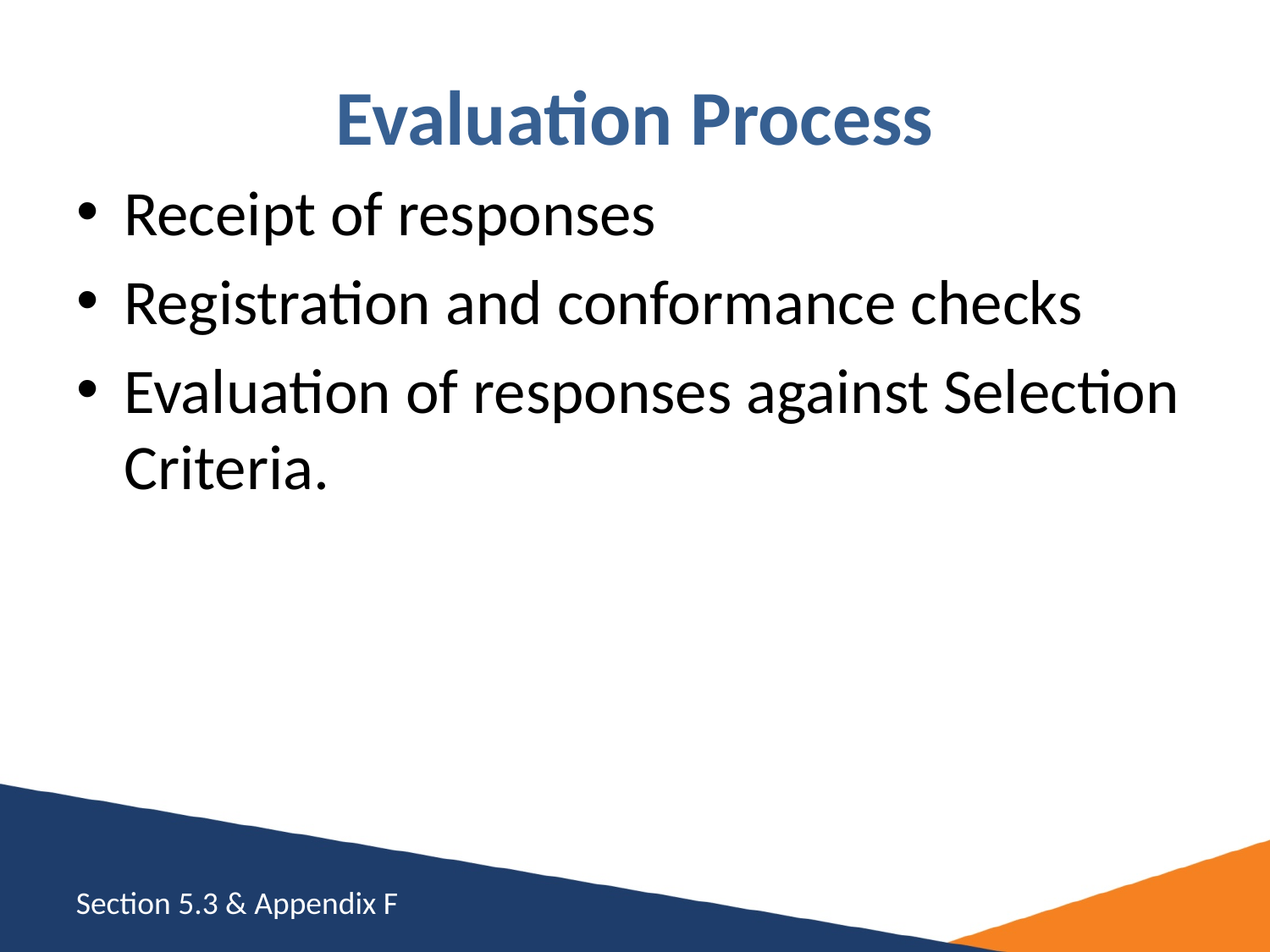

# Evaluation Process
Receipt of responses
Registration and conformance checks
Evaluation of responses against Selection Criteria.
Section 5.3 & Appendix F